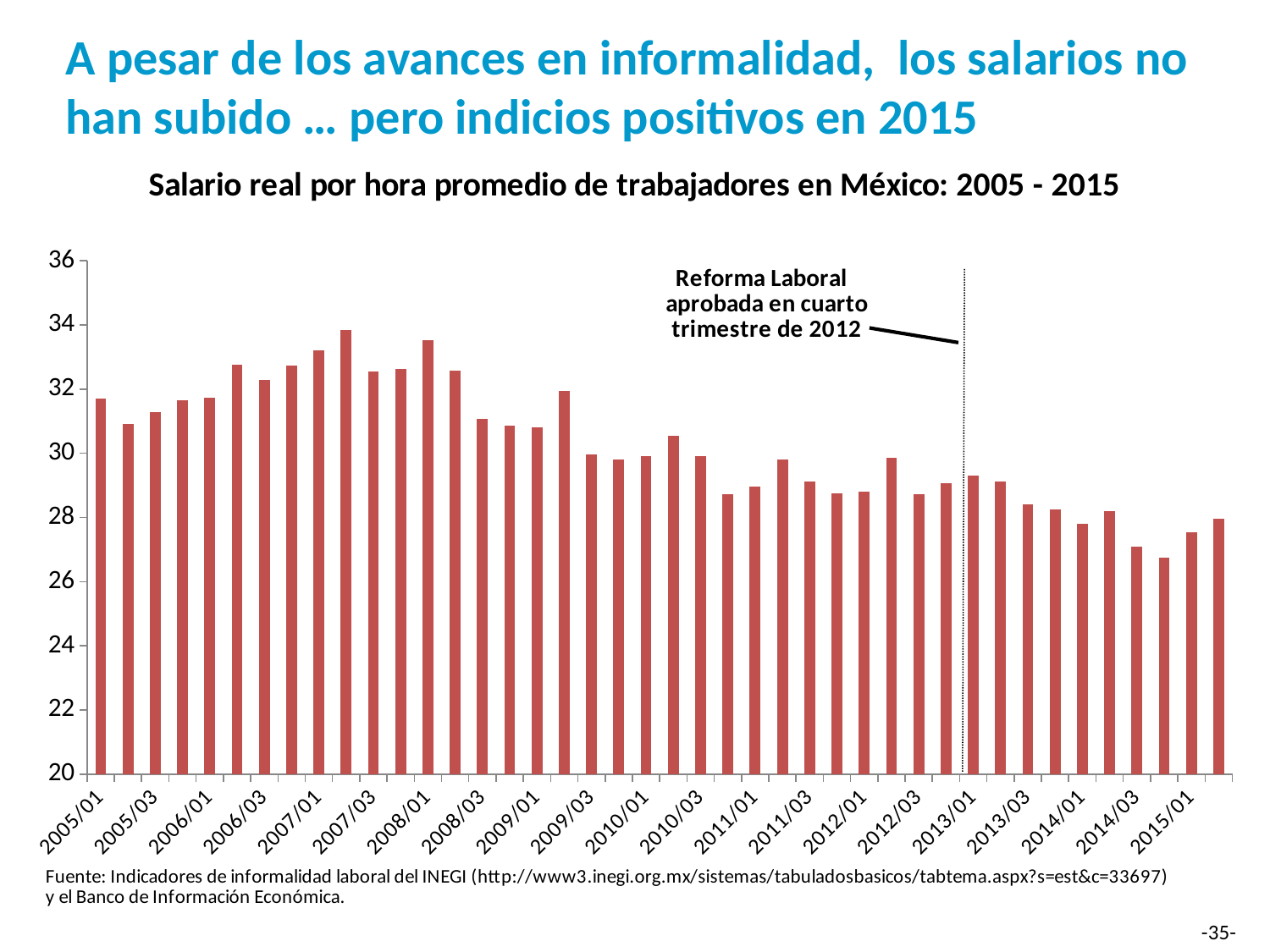

# A pesar de los avances en informalidad,  los salarios no han subido … pero indicios positivos en 2015

### Chart

| Category |  |
|---|---|
| 2005/01 | 31.71014457271751 |
| 2005/02 | 30.915306345200825 |
| 2005/03 | 31.294279061191283 |
| 2005/04 | 31.658026609530438 |
| 2006/01 | 31.744537891758185 |
| 2006/02 | 32.77364842334807 |
| 2006/03 | 32.27749876568631 |
| 2006/04 | 32.7349239280659 |
| 2007/01 | 33.2136504635875 |
| 2007/02 | 33.833520372509774 |
| 2007/03 | 32.56143535375115 |
| 2007/04 | 32.62349082498615 |
| 2008/01 | 33.51867881203886 |
| 2008/02 | 32.562822772196625 |
| 2008/03 | 31.06791101487151 |
| 2008/04 | 30.865566104937812 |
| 2009/01 | 30.800661596940426 |
| 2009/02 | 31.95136803309391 |
| 2009/03 | 29.958625055412824 |
| 2009/04 | 29.794623758908948 |
| 2010/01 | 29.918523211601823 |
| 2010/02 | 30.537865559259362 |
| 2010/03 | 29.919255608887216 |
| 2010/04 | 28.723424080241546 |
| 2011/01 | 28.95804780044359 |
| 2011/02 | 29.808838192477968 |
| 2011/03 | 29.119922681777258 |
| 2011/04 | 28.74501568864376 |
| 2012/01 | 28.812086705645054 |
| 2012/02 | 29.863346186461015 |
| 2012/03 | 28.735700315836777 |
| 2012/04 | 29.074300208408726 |
| 2013/01 | 29.306022383098178 |
| 2013/02 | 29.115412186379928 |
| 2013/03 | 28.403310336387694 |
| 2013/04 | 28.24972609172015 |
| 2014/01 | 27.808152626819624 |
| 2014/02 | 28.209672410886714 |
| 2014/03 | 27.084066519980375 |
| 2014/04 | 26.744482420887568 |
| 2015/01 | 27.535368073973274 |
| 2015/02 | 27.965021102259048 |
-35-